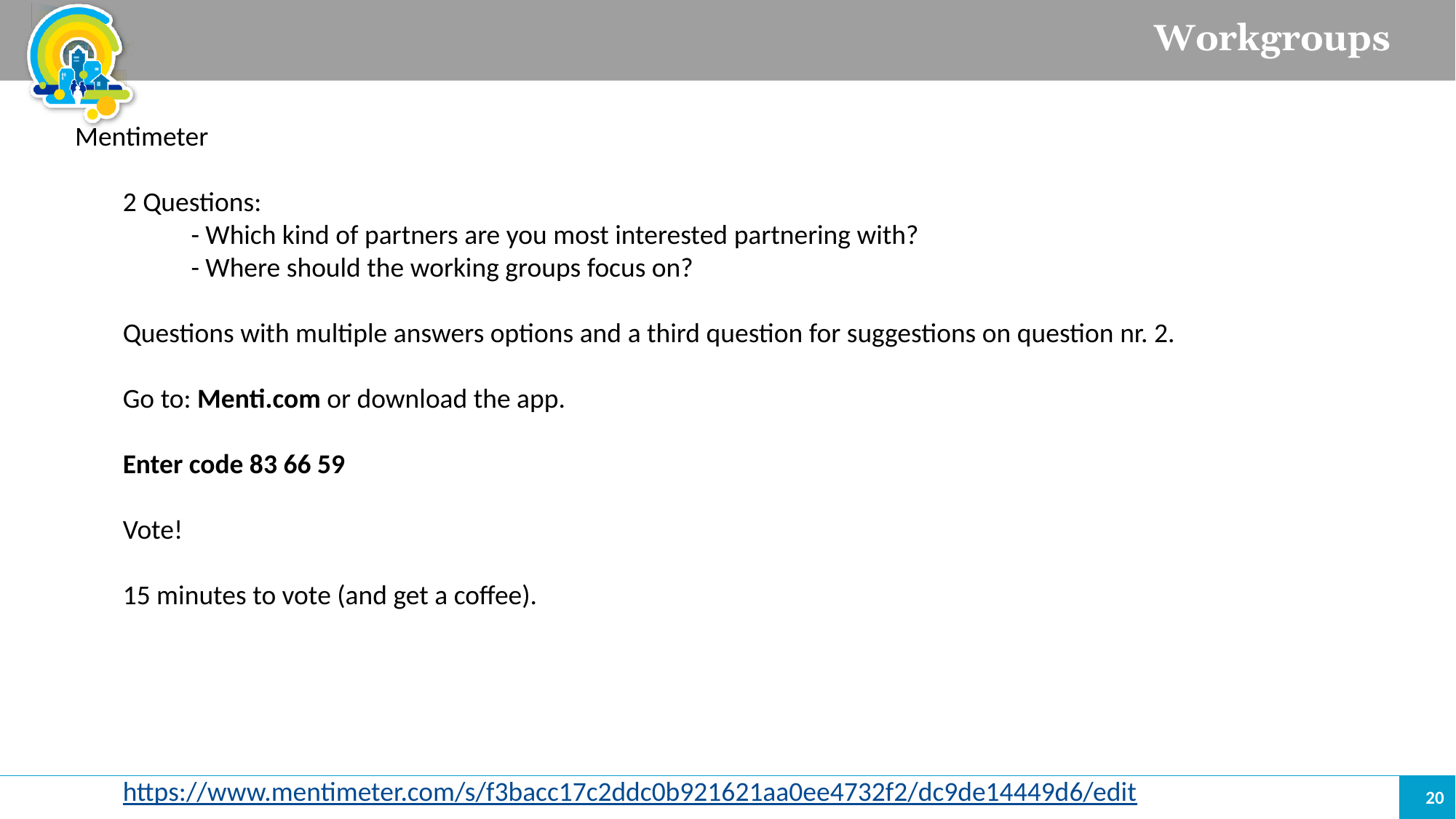

# Workgroups
Mentimeter

2 Questions:
	- Which kind of partners are you most interested partnering with?
	- Where should the working groups focus on?

Questions with multiple answers options and a third question for suggestions on question nr. 2.

Go to: Menti.com or download the app.

Enter code 83 66 59

Vote!

15 minutes to vote (and get a coffee).

https://www.mentimeter.com/s/f3bacc17c2ddc0b921621aa0ee4732f2/dc9de14449d6/edit

20